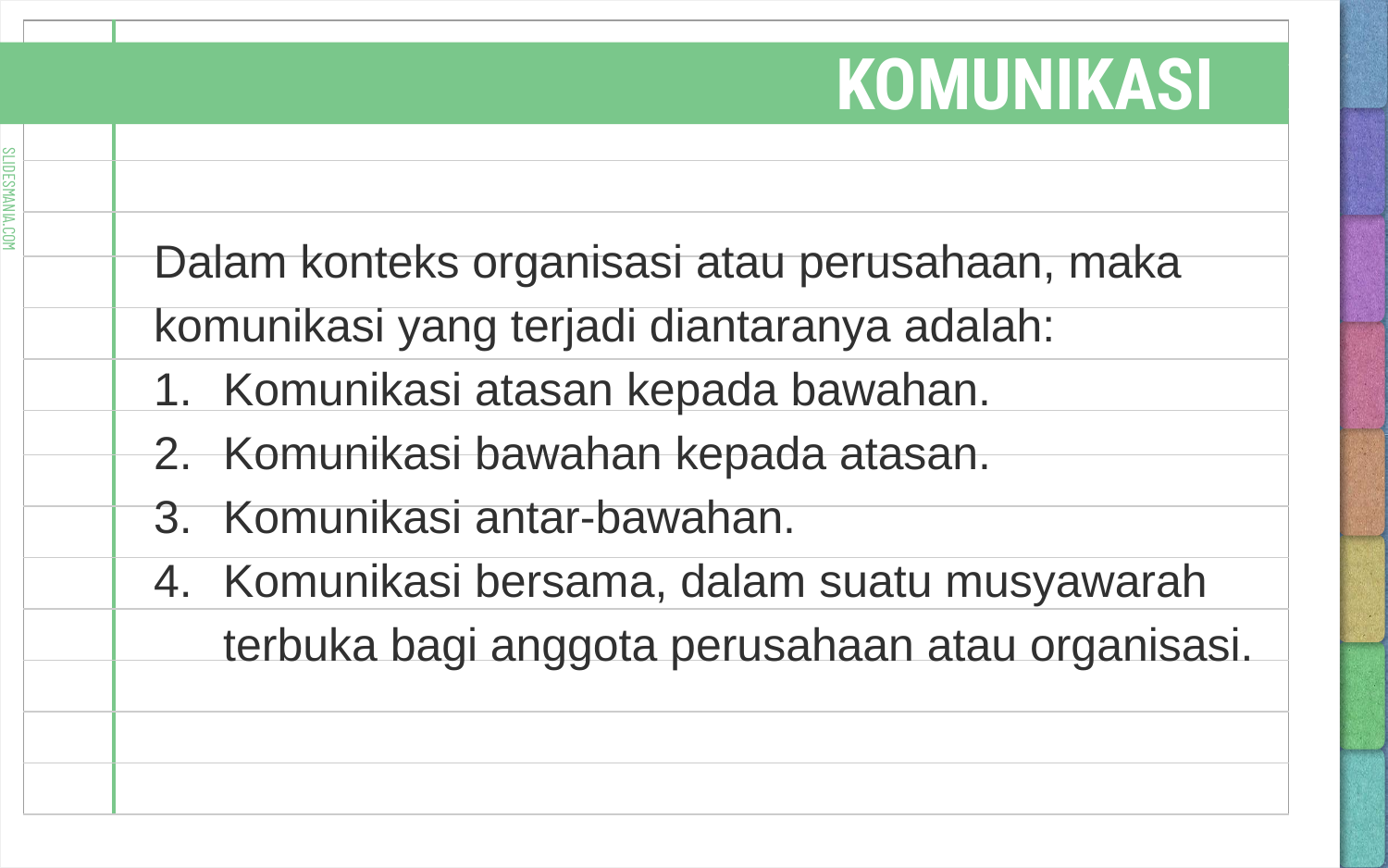

# KOMUNIKASI
Dalam konteks organisasi atau perusahaan, maka komunikasi yang terjadi diantaranya adalah:
Komunikasi atasan kepada bawahan.
Komunikasi bawahan kepada atasan.
Komunikasi antar-bawahan.
Komunikasi bersama, dalam suatu musyawarah terbuka bagi anggota perusahaan atau organisasi.